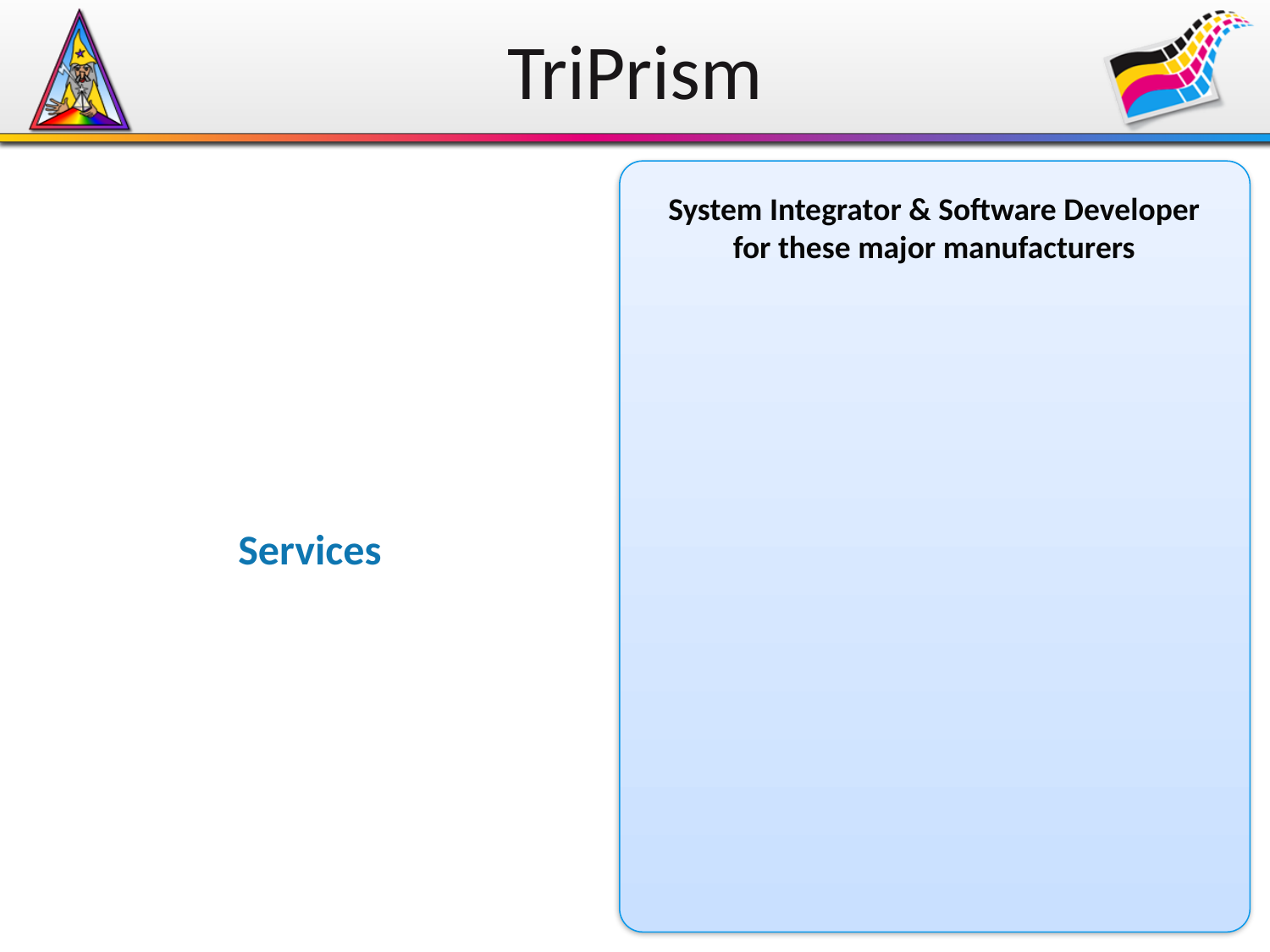

# TriPrism

System Integrator & Software Developer for these major manufacturers

Services